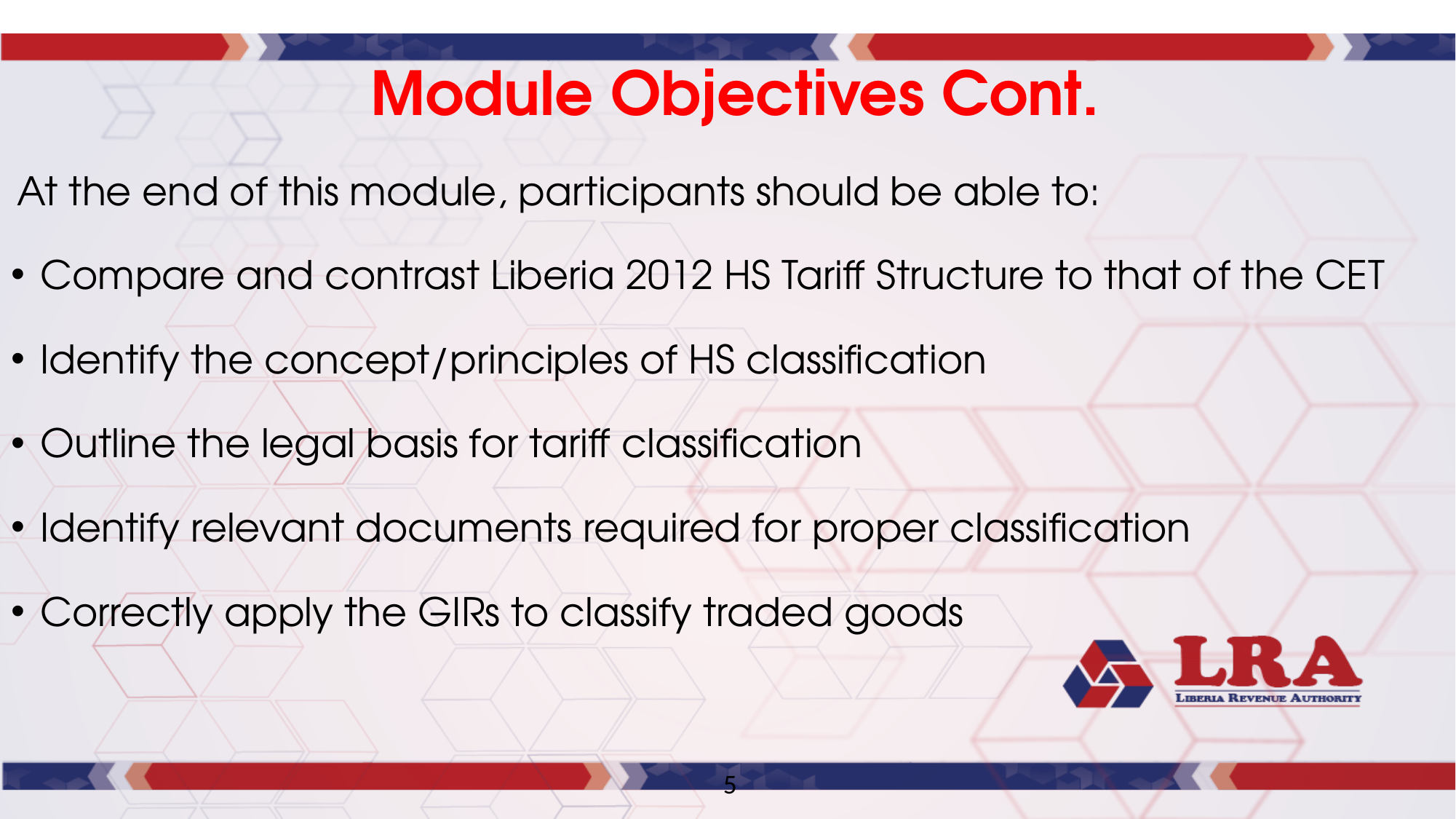

# Module Objectives Cont.
 At the end of this module, participants should be able to:
Compare and contrast Liberia 2012 HS Tariff Structure to that of the CET
Identify the concept/principles of HS classification
Outline the legal basis for tariff classification
Identify relevant documents required for proper classification
Correctly apply the GIRs to classify traded goods

5